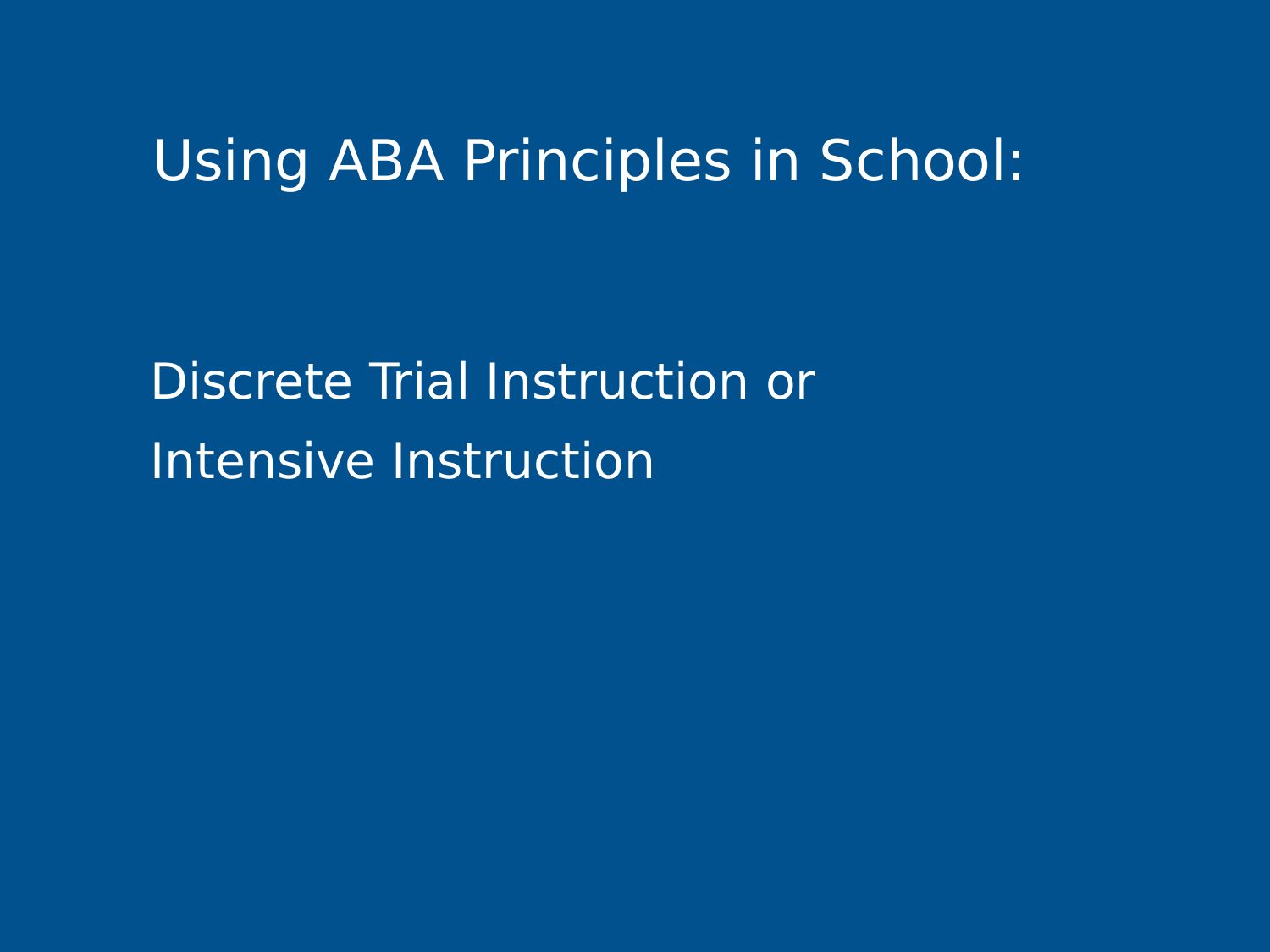

# Using ABA Principles in School:
Discrete Trial Instruction or
Intensive Instruction